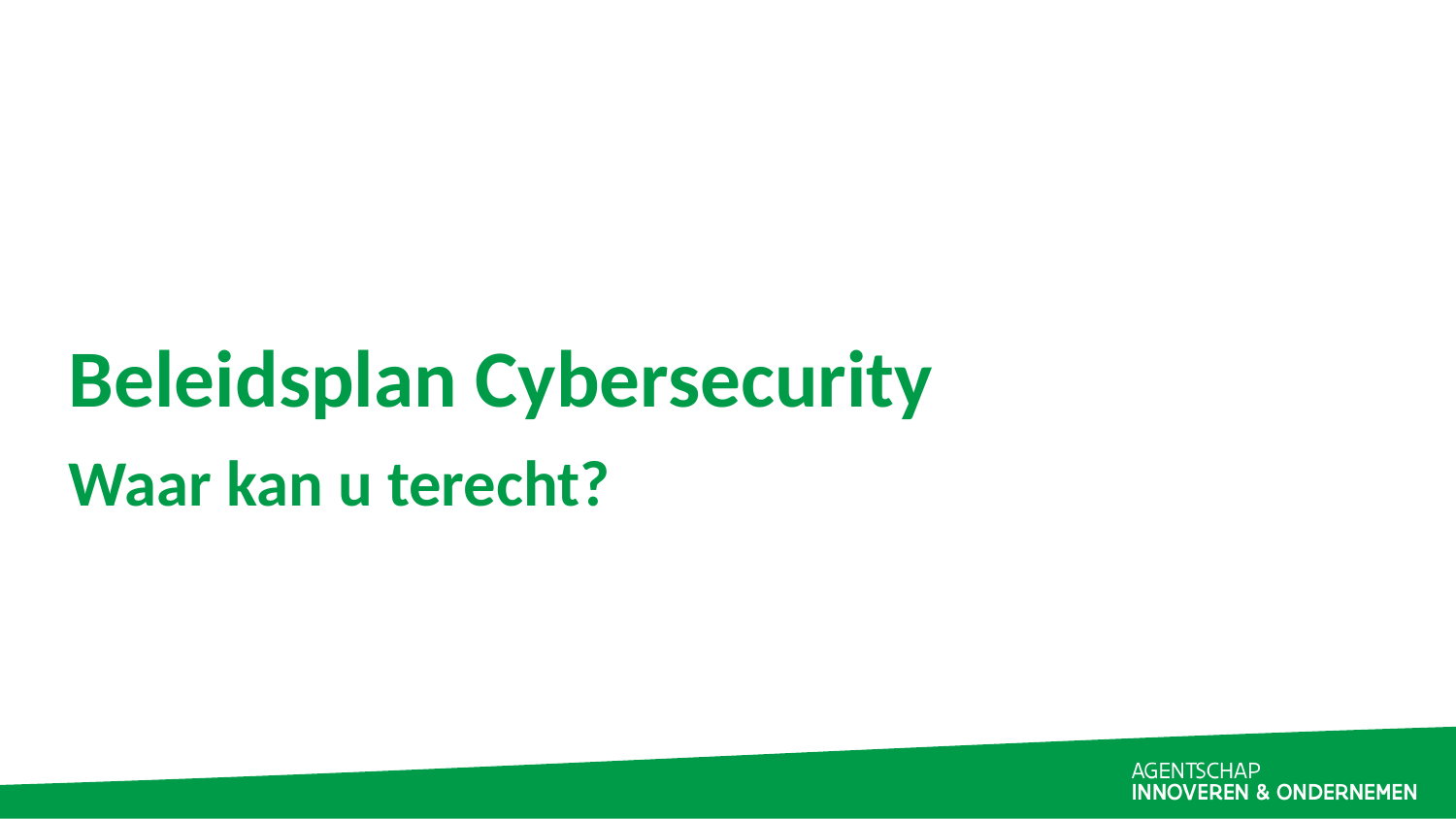

# Beleidsplan Cybersecurity
Waar kan u terecht?